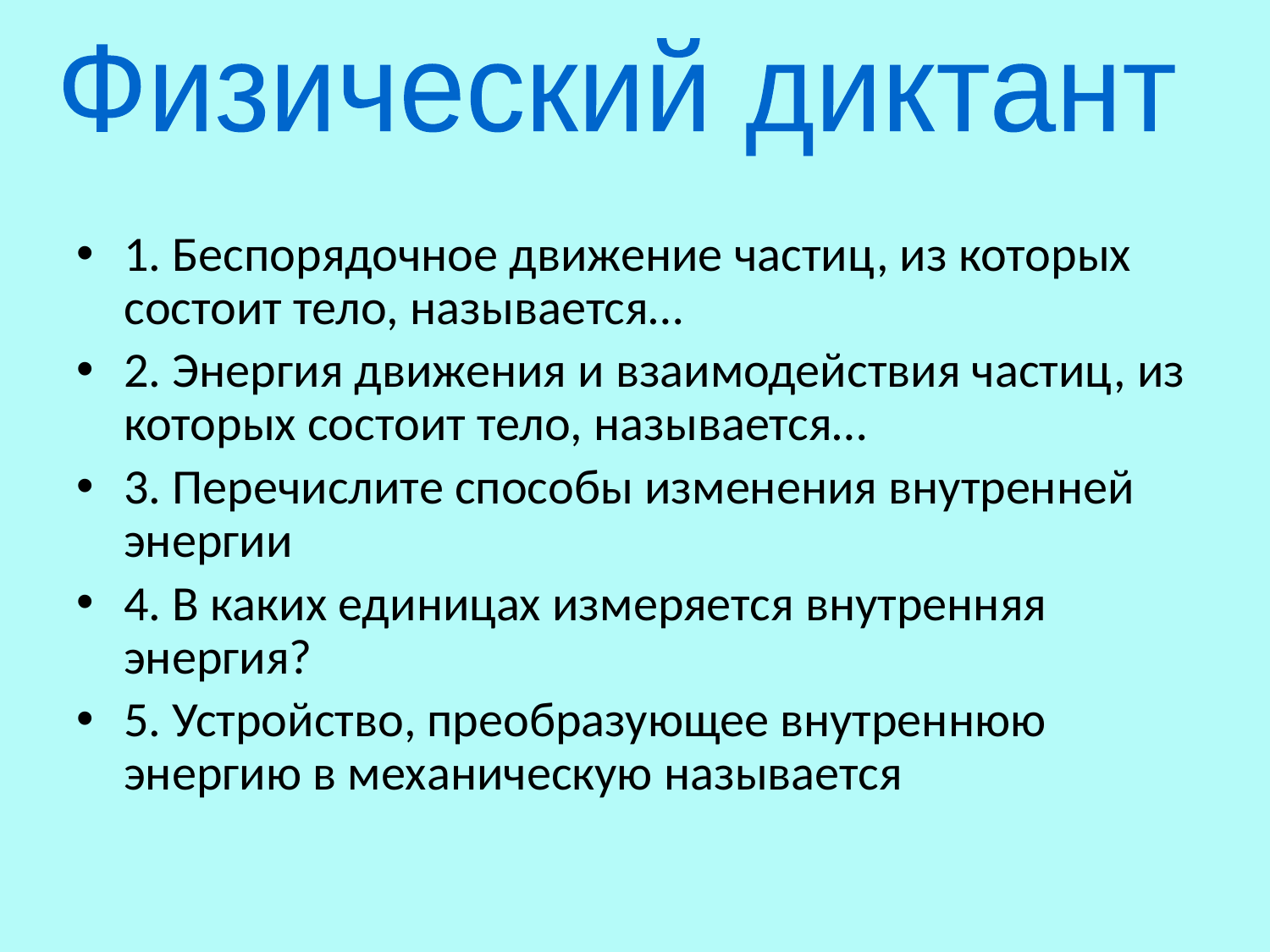

Физический диктант
1. Беспорядочное движение частиц, из которых состоит тело, называется…
2. Энергия движения и взаимодействия частиц, из которых состоит тело, называется…
3. Перечислите способы изменения внутренней энергии
4. В каких единицах измеряется внутренняя энергия?
5. Устройство, преобразующее внутреннюю энергию в механическую называется